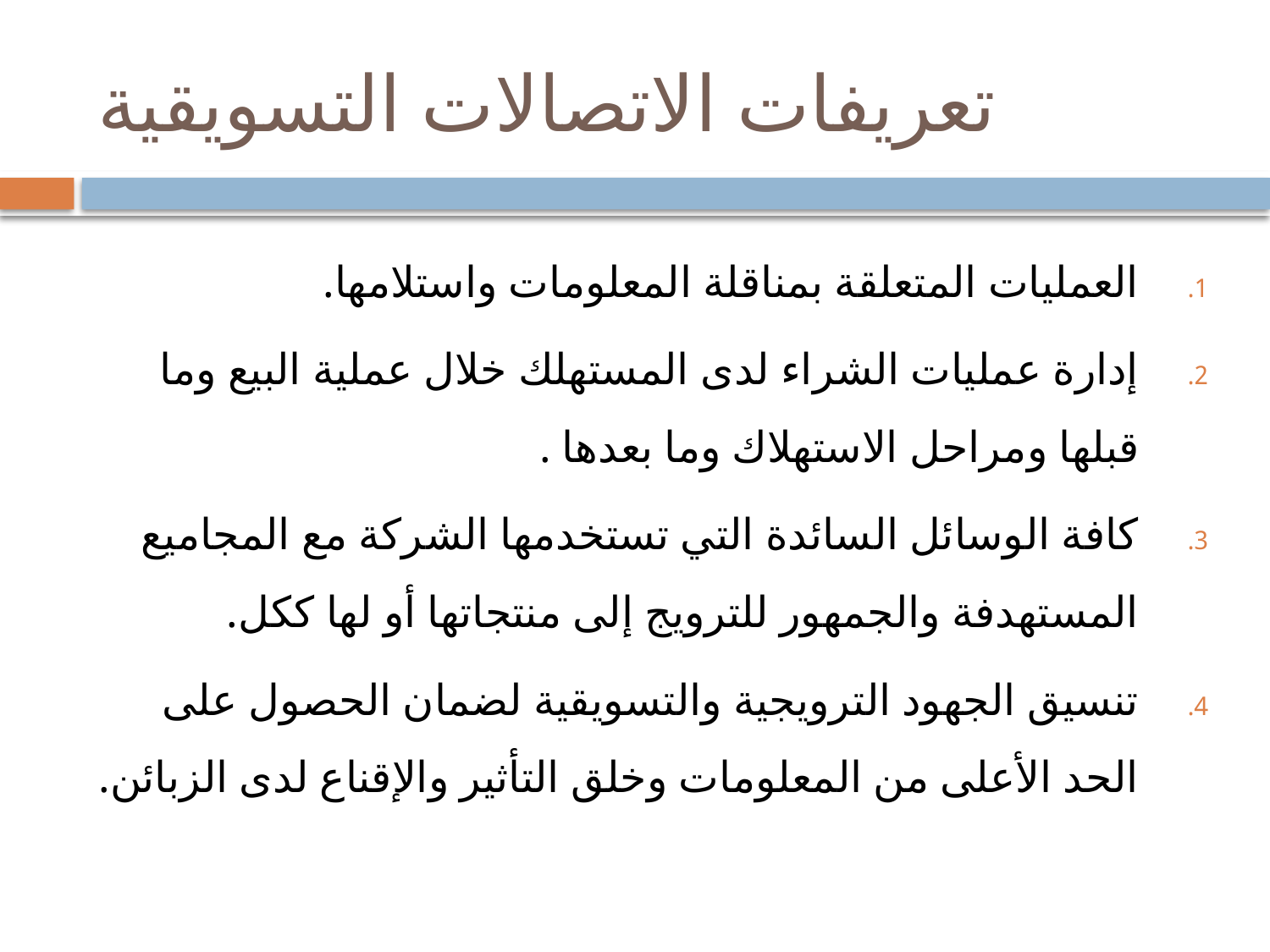

# تعريفات الاتصالات التسويقية
العمليات المتعلقة بمناقلة المعلومات واستلامها.
إدارة عمليات الشراء لدى المستهلك خلال عملية البيع وما قبلها ومراحل الاستهلاك وما بعدها .
كافة الوسائل السائدة التي تستخدمها الشركة مع المجاميع المستهدفة والجمهور للترويج إلى منتجاتها أو لها ككل.
تنسيق الجهود الترويجية والتسويقية لضمان الحصول على الحد الأعلى من المعلومات وخلق التأثير والإقناع لدى الزبائن.